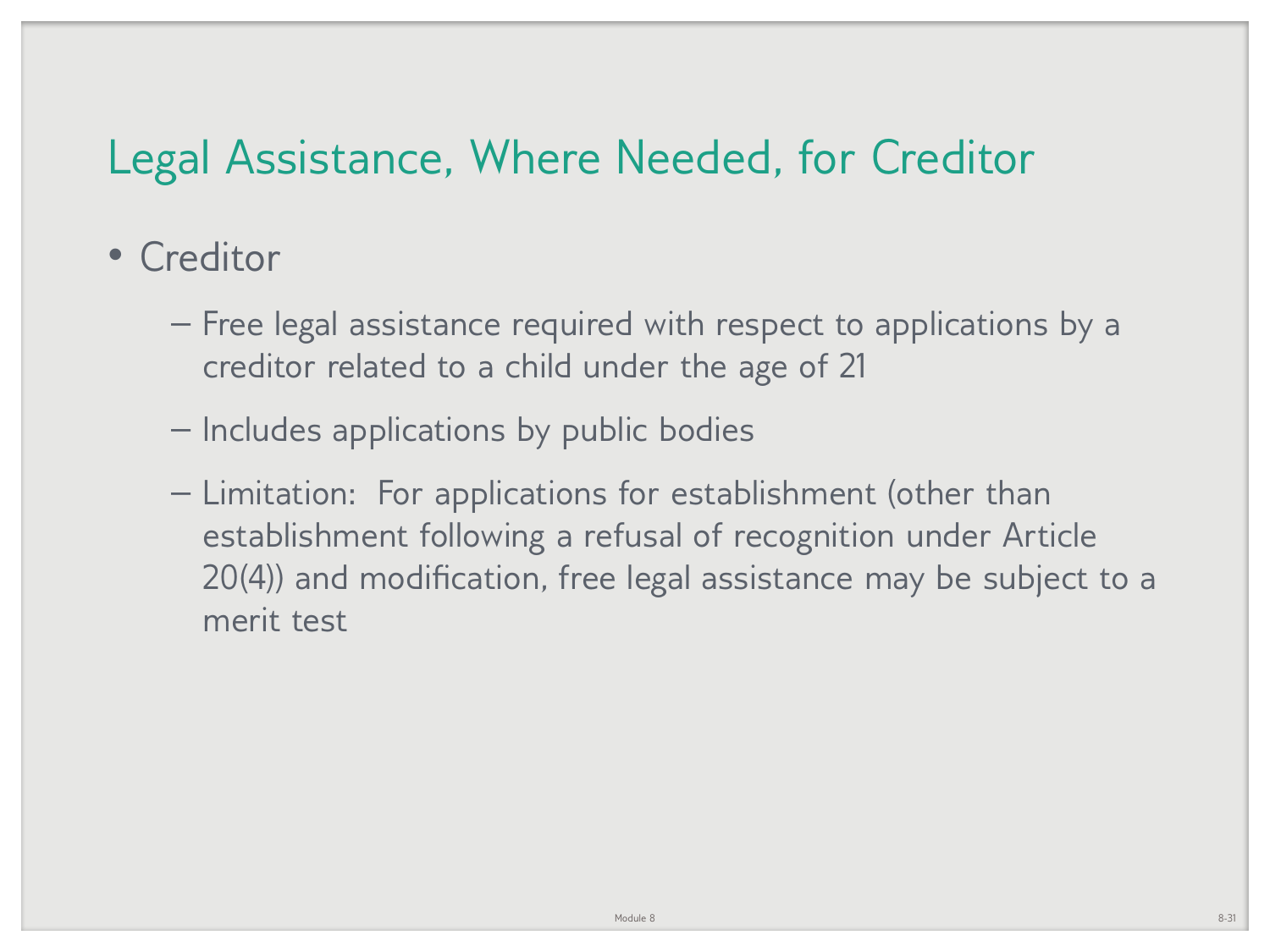

# Legal Assistance, Where Needed, for Creditor
Creditor
Free legal assistance required with respect to applications by a creditor related to a child under the age of 21
Includes applications by public bodies
Limitation:  For applications for establishment (other than establishment following a refusal of recognition under Article 20(4)) and modification, free legal assistance may be subject to a merit test
Module 8
8-31